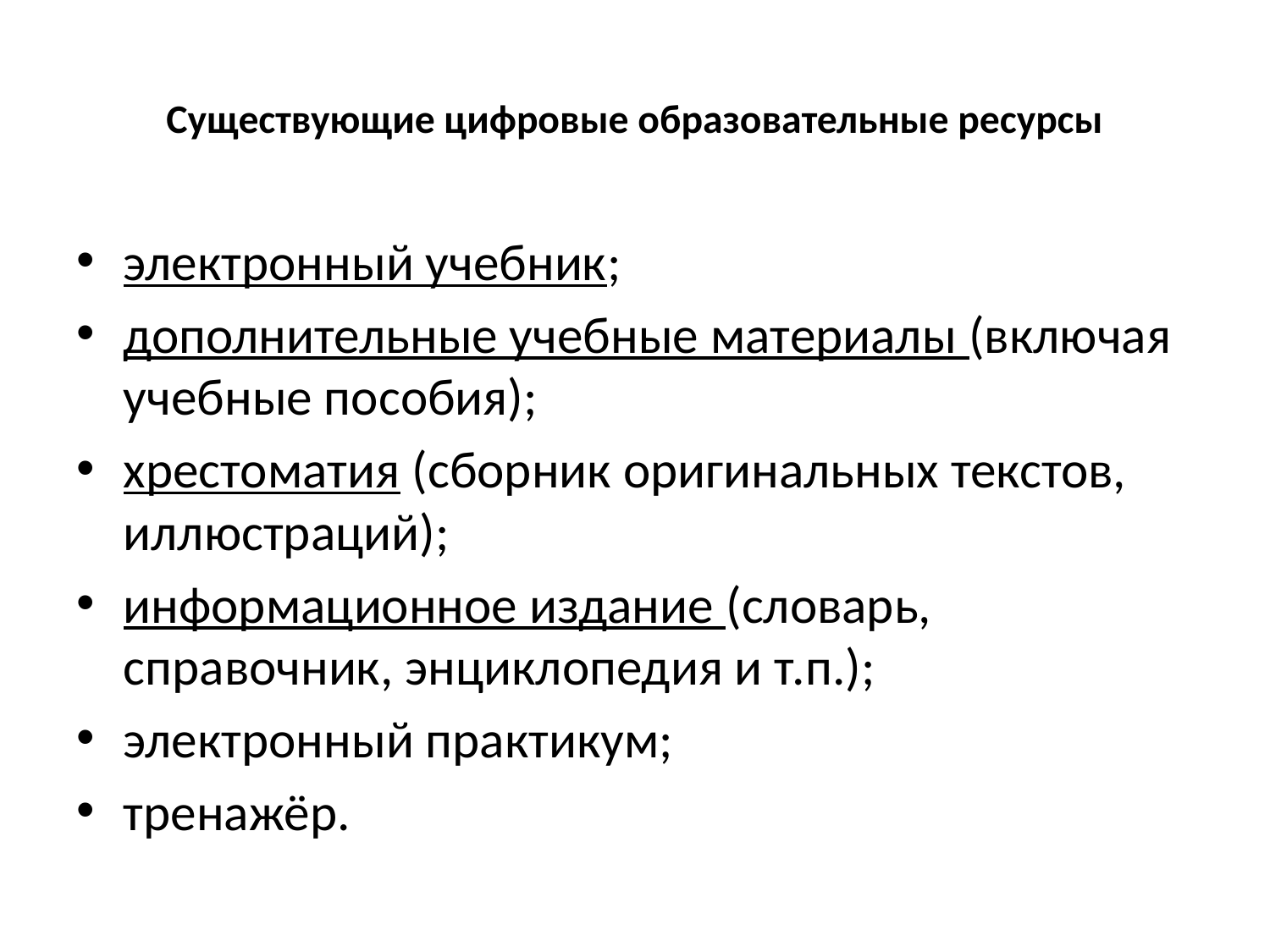

# Существующие цифровые образовательные ресурсы
электронный учебник;
дополнительные учебные материалы (включая учебные пособия);
хрестоматия (сборник оригинальных текстов, иллюстраций);
информационное издание (словарь, справочник, энциклопедия и т.п.);
электронный практикум;
тренажёр.